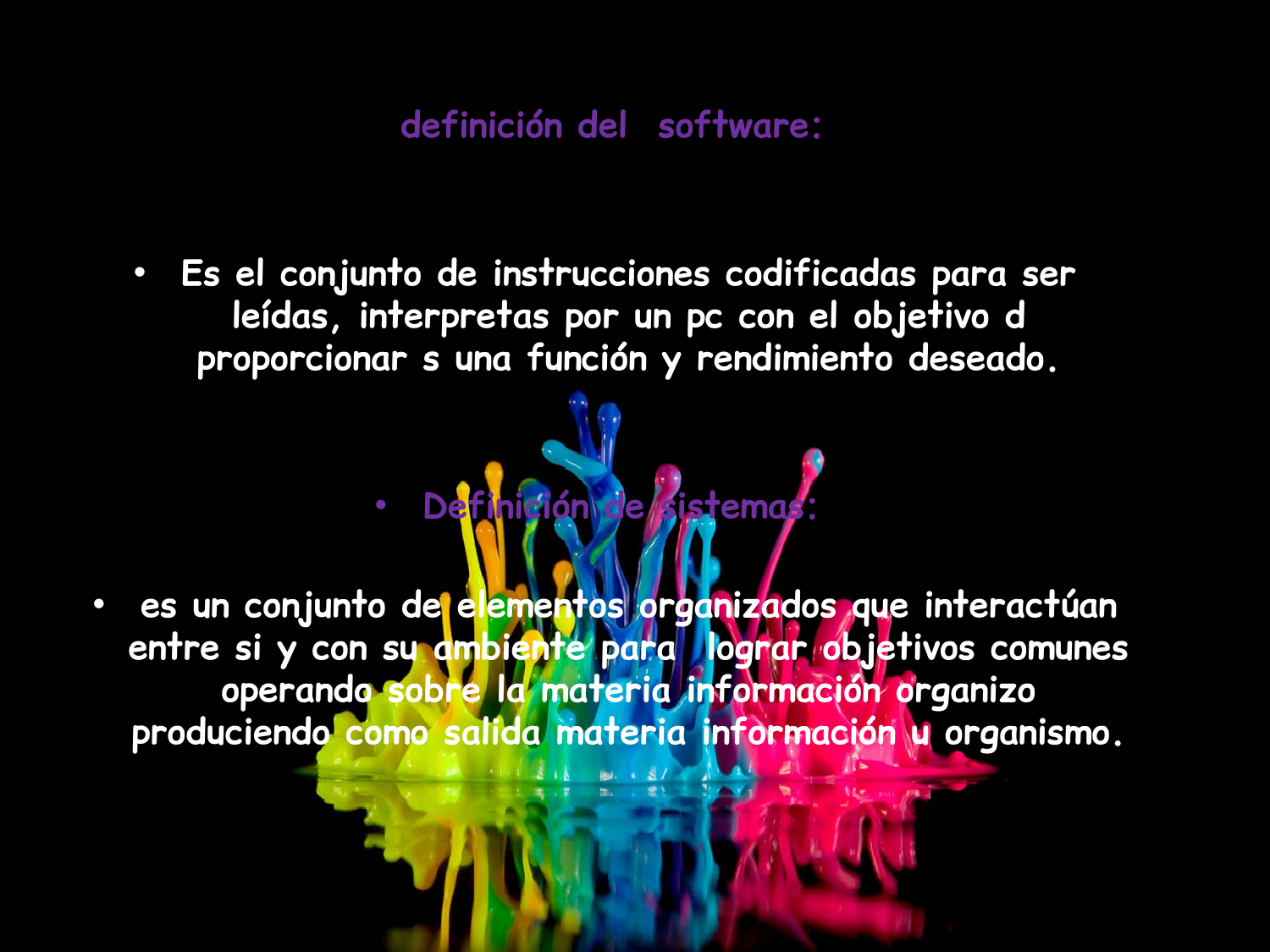

definición del  software:

Es el conjunto de instrucciones codificadas para ser leídas, interpretas por un pc con el objetivo d proporcionar s una función y rendimiento deseado.

Definición de sistemas:

es un conjunto de elementos organizados que interactúan entre si y con su ambiente para  lograr objetivos comunes operando sobre la materia información organizo produciendo como salida materia información u organismo.